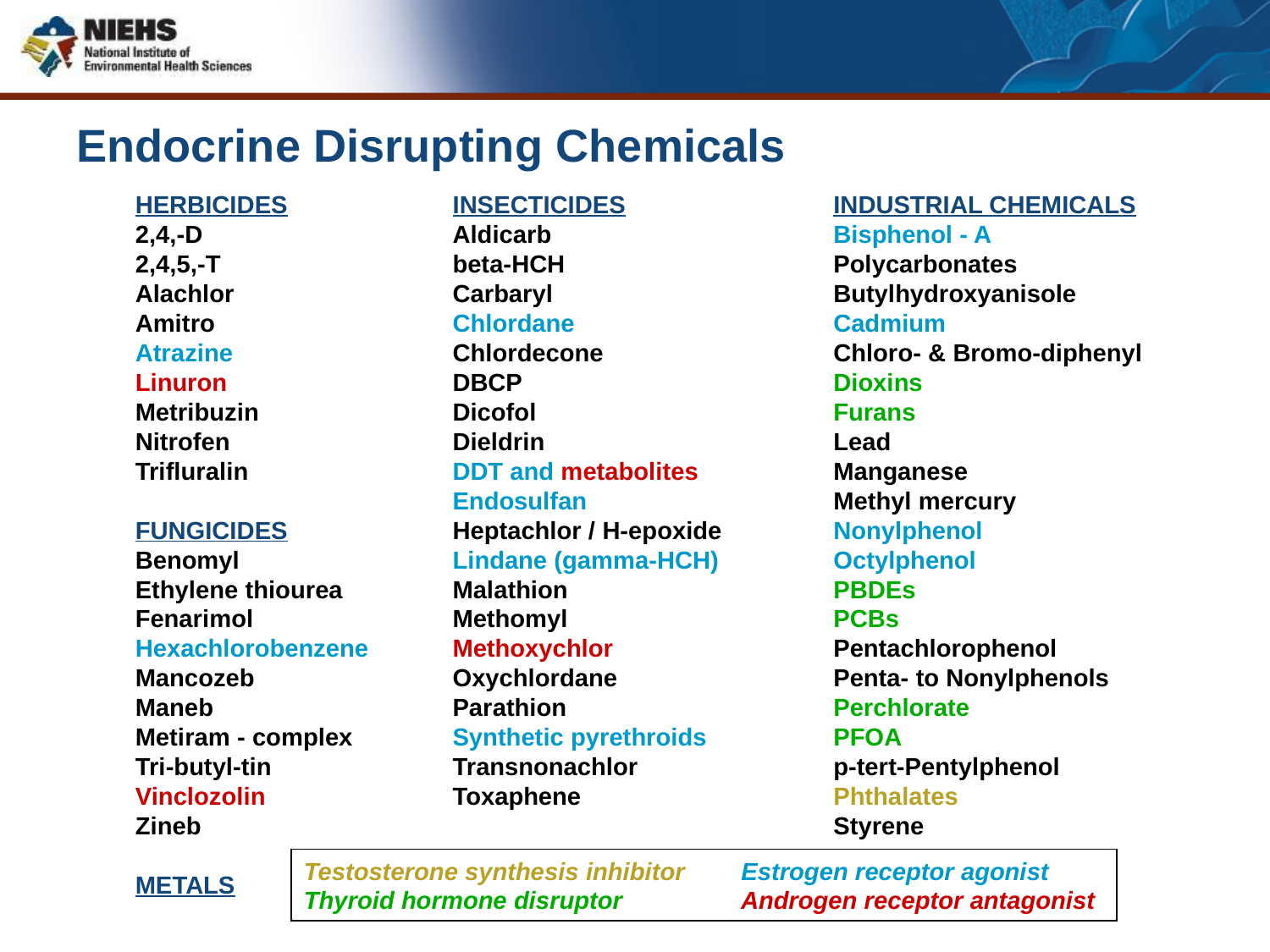

# Endocrine Disrupting Chemicals
HERBICIDES
2,4,-D
2,4,5,-T
Alachlor
Amitrole
Atrazine
Linuron
Metribuzin
Nitrofen
Trifluralin

FUNGICIDES
Benomyl
Ethylene thiourea
Fenarimol
Hexachlorobenzene
Mancozeb
Maneb
Metiram - complex
Tri-butyl-tin
Vinclozolin
Zineb

METALS
INSECTICIDES
Aldicarb
beta-HCH
Carbaryl
Chlordane
Chlordecone
DBCP
Dicofol
Dieldrin
DDT and metabolites
Endosulfan
Heptachlor / H-epoxide
Lindane (gamma-HCH)
Malathion
Methomyl
Methoxychlor
Oxychlordane
Parathion
Synthetic pyrethroids
Transnonachlor
Toxaphene
INDUSTRIAL CHEMICALS
Bisphenol - A
Polycarbonates
Butylhydroxyanisole  (BHA)
Cadmium
Chloro- & Bromo-diphenyl
Dioxins
Furans
Lead
Manganese
Methyl mercury
Nonylphenol
Octylphenol
PBDEs
PCBs
Pentachlorophenol
Penta- to Nonylphenols
Perchlorate
PFOA
p-tert-Pentylphenol
Phthalates
Styrene

Testosterone synthesis inhibitor        Estrogen receptor agonist
Thyroid hormone disruptor     	        Androgen receptor antagonist